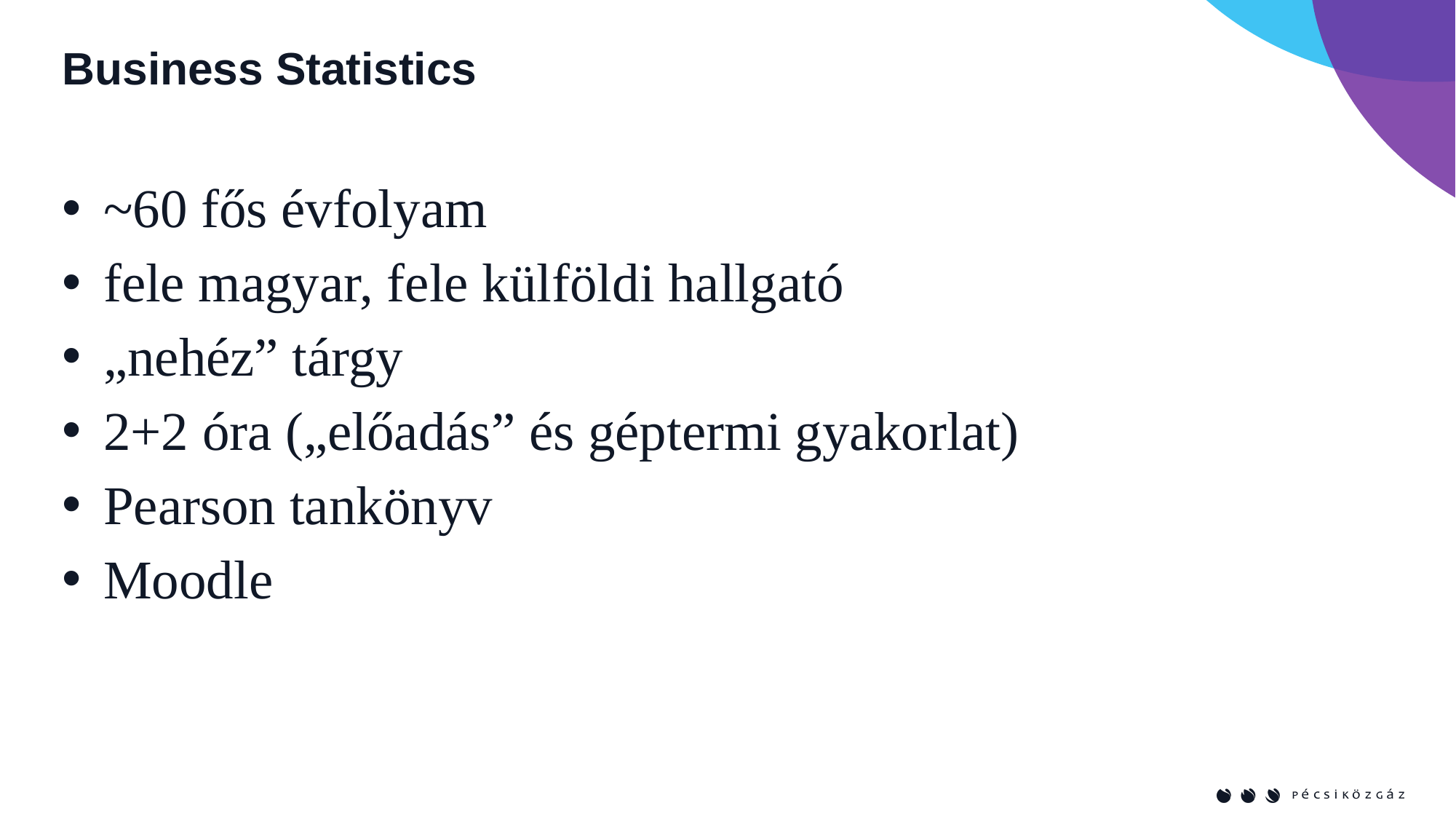

# Business Statistics
 ~60 fős évfolyam
 fele magyar, fele külföldi hallgató
 „nehéz” tárgy
 2+2 óra („előadás” és géptermi gyakorlat)
 Pearson tankönyv
 Moodle